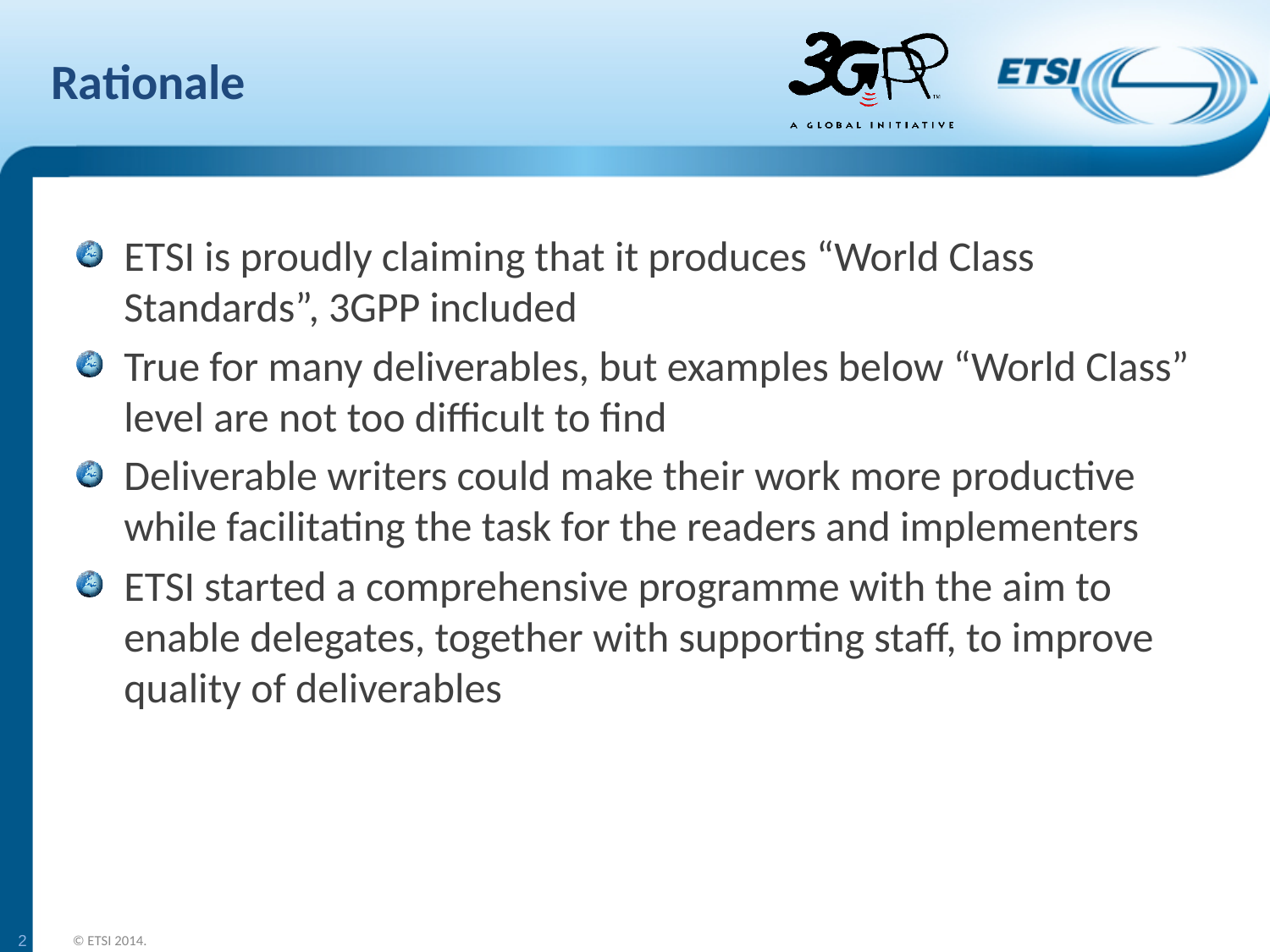

# Rationale
ETSI is proudly claiming that it produces “World Class Standards”, 3GPP included
True for many deliverables, but examples below “World Class” level are not too difficult to find
Deliverable writers could make their work more productive while facilitating the task for the readers and implementers
ETSI started a comprehensive programme with the aim to enable delegates, together with supporting staff, to improve quality of deliverables
2
© ETSI 2014.